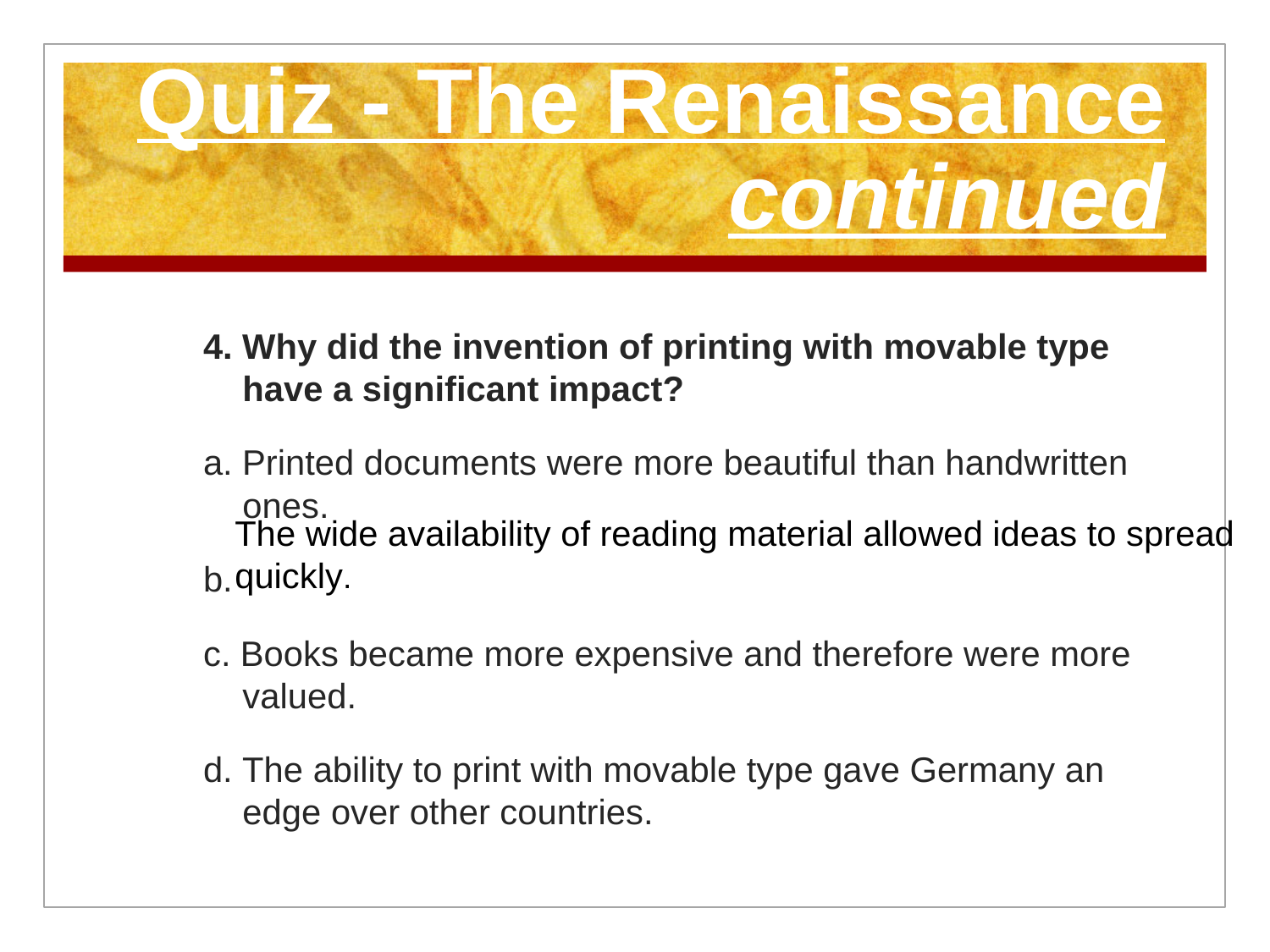

# Quiz - The Renaissance continued
4. Why did the invention of printing with movable type have a significant impact?
a. Printed documents were more beautiful than handwritten ones.
b.
c. Books became more expensive and therefore were more valued.
d. The ability to print with movable type gave Germany an edge over other countries.
The wide availability of reading material allowed ideas to spread quickly.